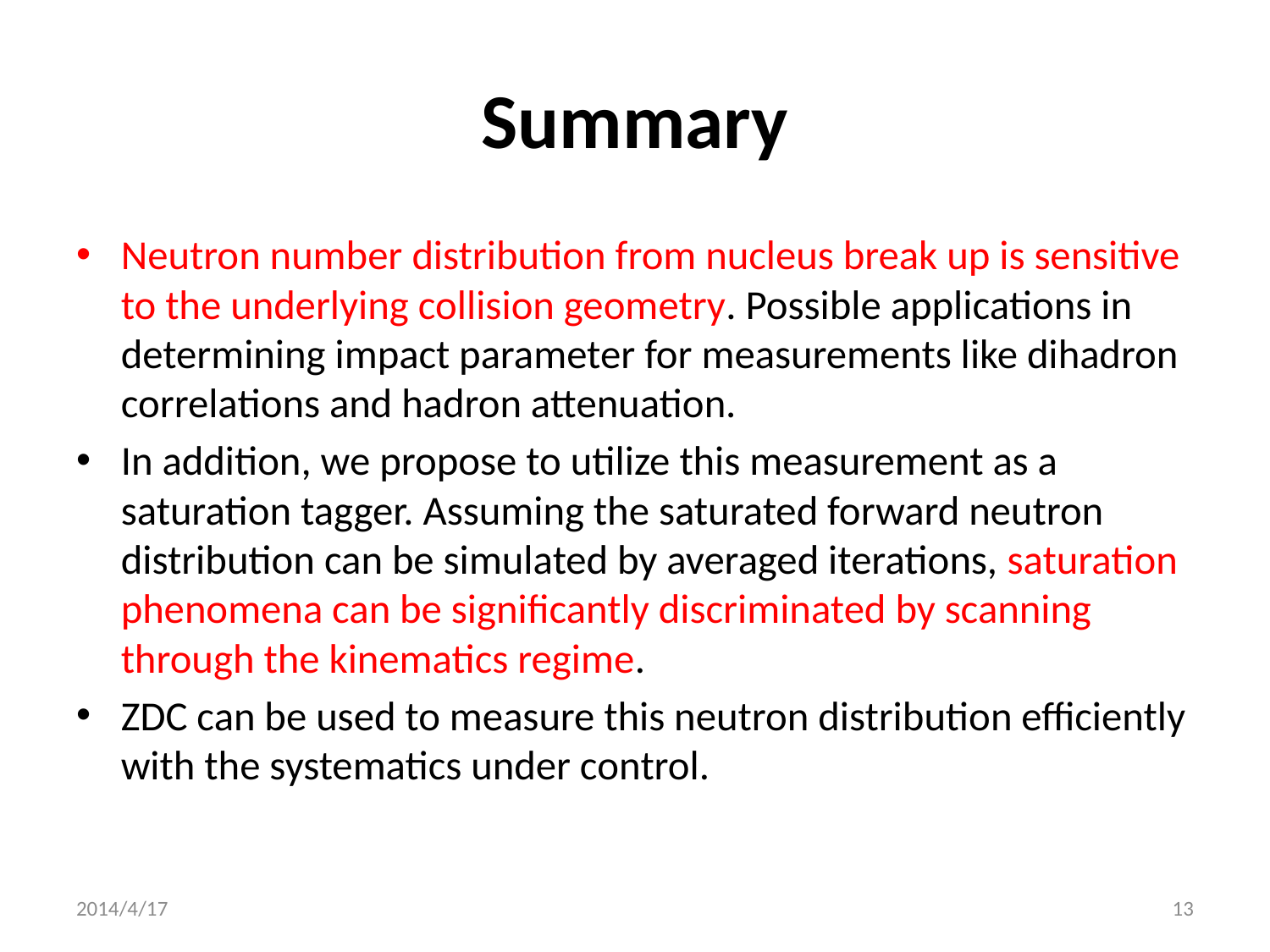

# Summary
Neutron number distribution from nucleus break up is sensitive to the underlying collision geometry. Possible applications in determining impact parameter for measurements like dihadron correlations and hadron attenuation.
In addition, we propose to utilize this measurement as a saturation tagger. Assuming the saturated forward neutron distribution can be simulated by averaged iterations, saturation phenomena can be significantly discriminated by scanning through the kinematics regime.
ZDC can be used to measure this neutron distribution efficiently with the systematics under control.
2014/4/17
13